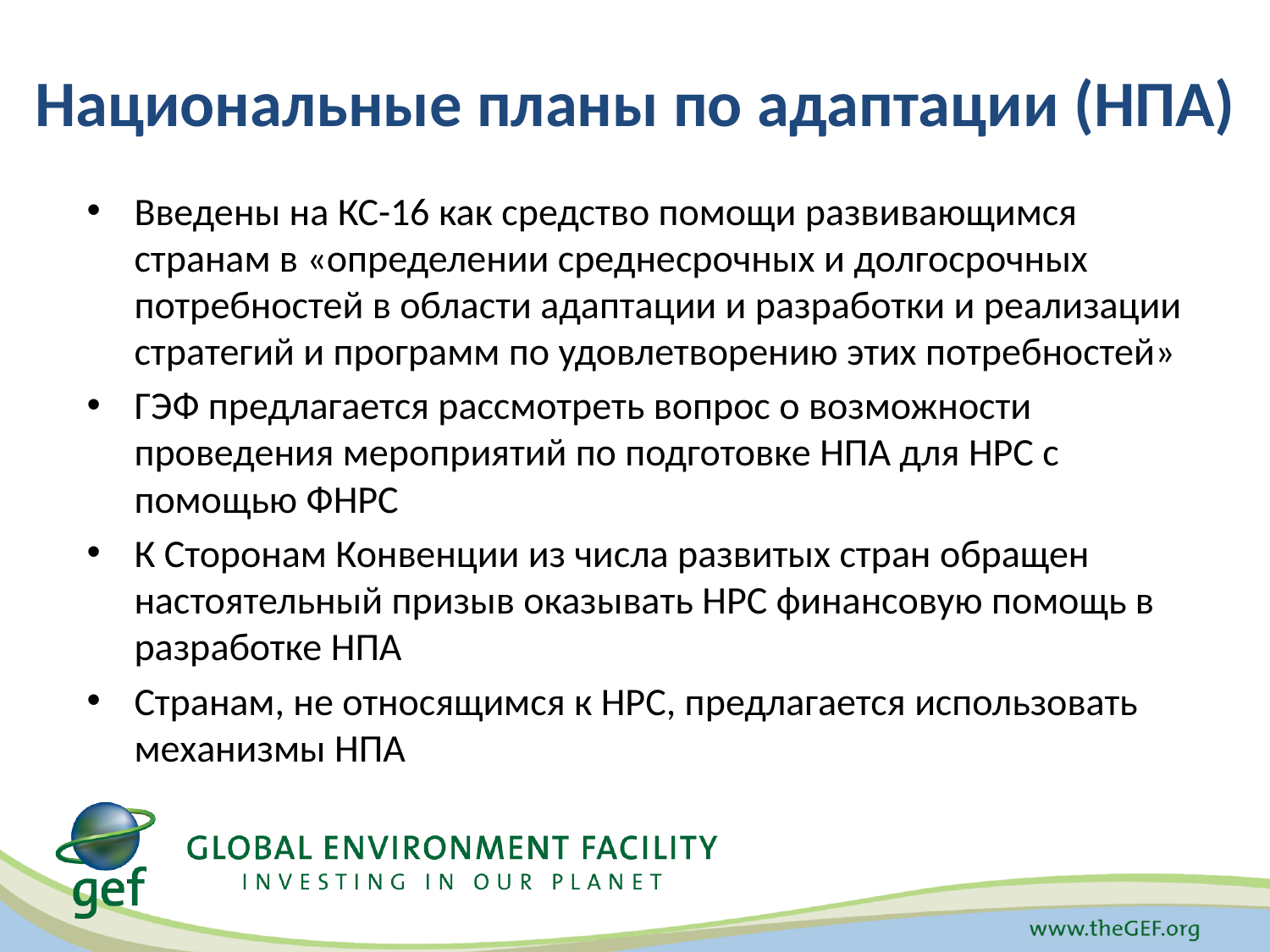

# Национальные планы по адаптации (НПА)
Введены на КС-16 как средство помощи развивающимся странам в «определении среднесрочных и долгосрочных потребностей в области адаптации и разработки и реализации стратегий и программ по удовлетворению этих потребностей»
ГЭФ предлагается рассмотреть вопрос о возможности проведения мероприятий по подготовке НПА для НРС с помощью ФНРС
К Сторонам Конвенции из числа развитых стран обращен настоятельный призыв оказывать НРС финансовую помощь в разработке НПА
Странам, не относящимся к НРС, предлагается использовать механизмы НПА